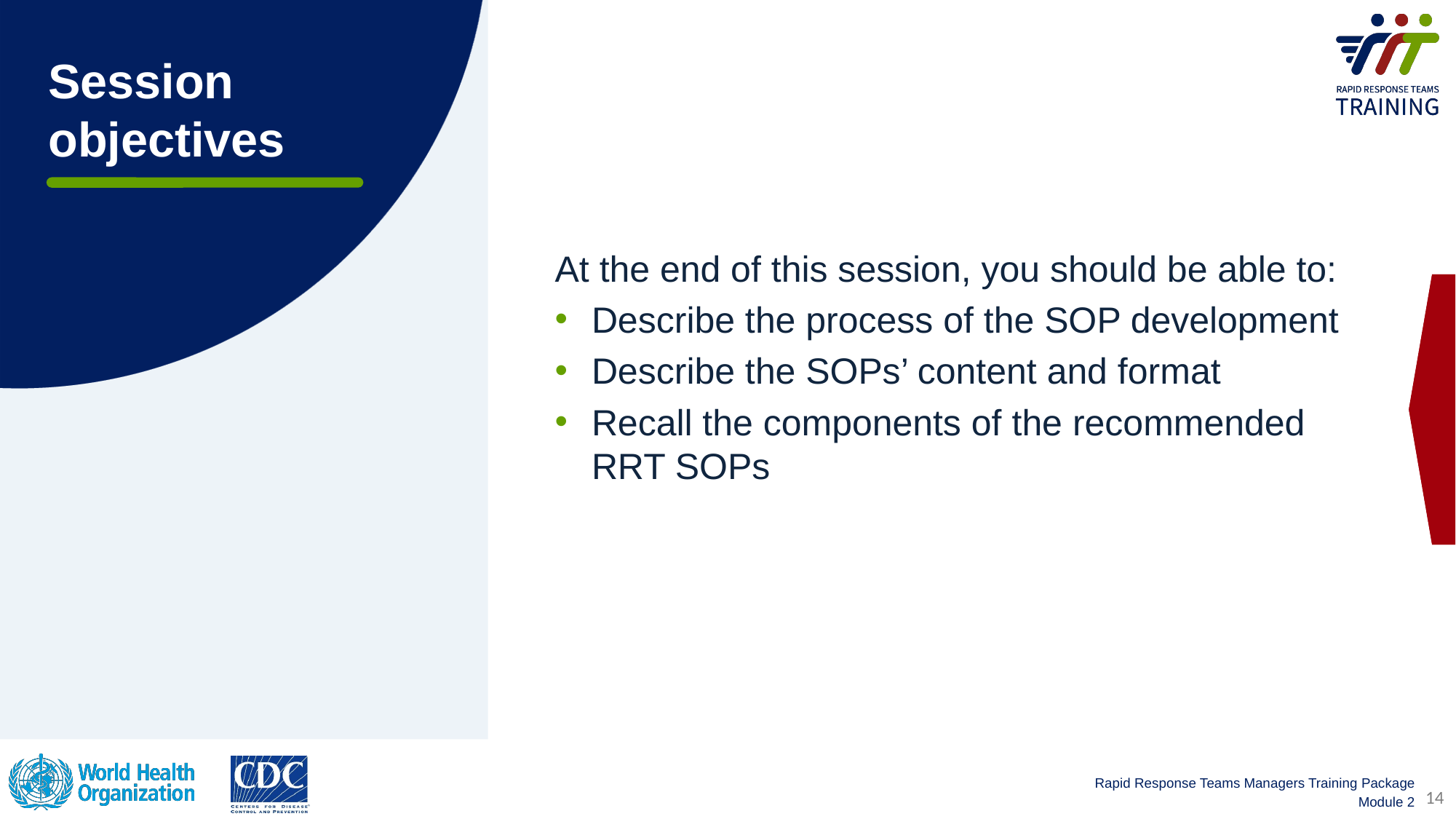

Session objectives
At the end of this session, you should be able to:
Describe the process of the SOP development
Describe the SOPs’ content and format
Recall the components of the recommended RRT SOPs

14